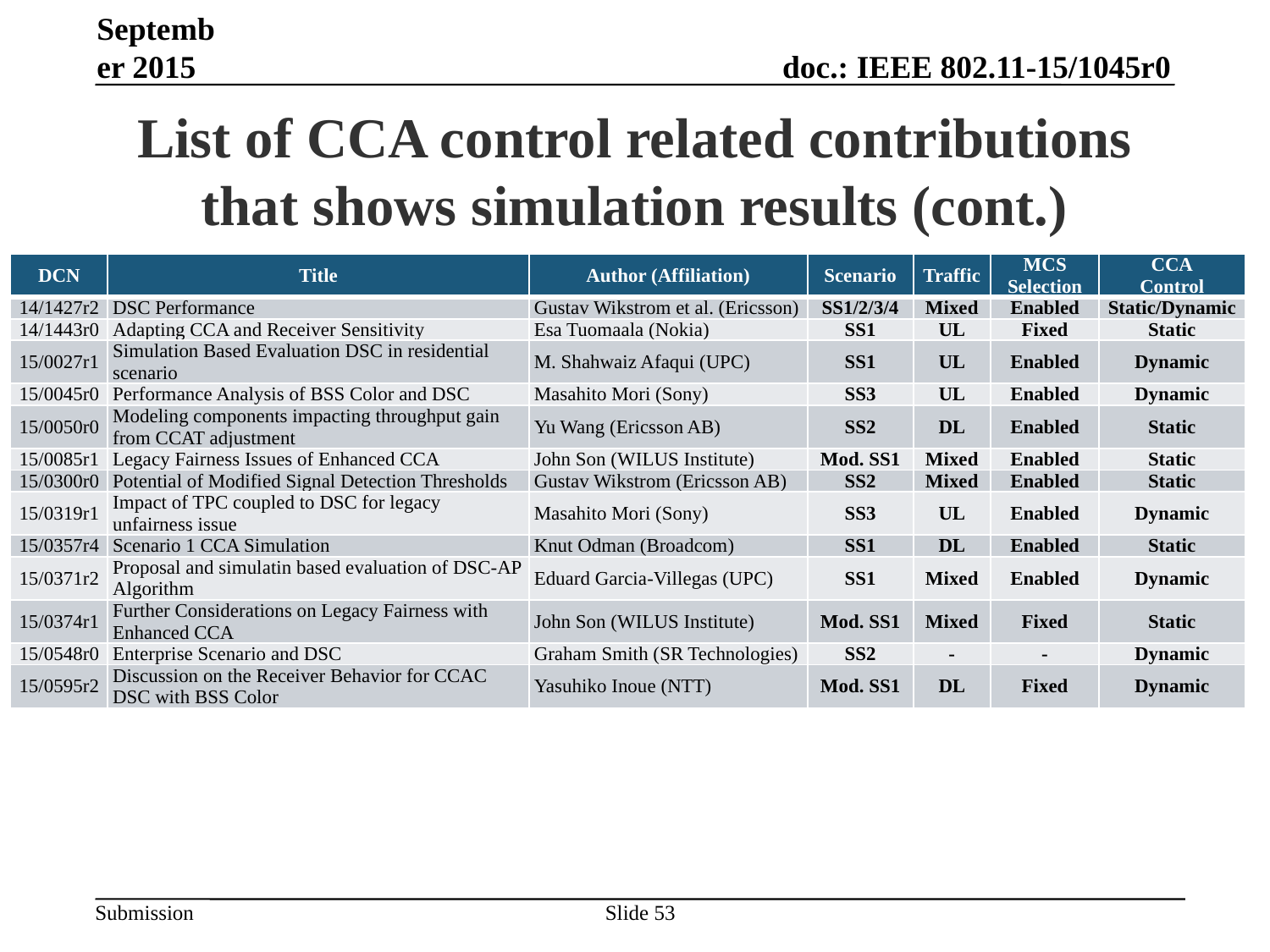

September 2015
# List of CCA control related contributions that shows simulation results (cont.)
| DCN | Title | Author (Affiliation) | Scenario | Traffic | MCS Selection | CCA Control |
| --- | --- | --- | --- | --- | --- | --- |
| 14/1427r2 | DSC Performance | Gustav Wikstrom et al. (Ericsson) | SS1/2/3/4 | Mixed | Enabled | Static/Dynamic |
| 14/1443r0 | Adapting CCA and Receiver Sensitivity | Esa Tuomaala (Nokia) | SS1 | UL | Fixed | Static |
| 15/0027r1 | Simulation Based Evaluation DSC in residential scenario | M. Shahwaiz Afaqui (UPC) | SS1 | UL | Enabled | Dynamic |
| 15/0045r0 | Performance Analysis of BSS Color and DSC | Masahito Mori (Sony) | SS3 | UL | Enabled | Dynamic |
| 15/0050r0 | Modeling components impacting throughput gain from CCAT adjustment | Yu Wang (Ericsson AB) | SS2 | DL | Enabled | Static |
| 15/0085r1 | Legacy Fairness Issues of Enhanced CCA | John Son (WILUS Institute) | Mod. SS1 | Mixed | Enabled | Static |
| 15/0300r0 | Potential of Modified Signal Detection Thresholds | Gustav Wikstrom (Ericsson AB) | SS2 | Mixed | Enabled | Static |
| 15/0319r1 | Impact of TPC coupled to DSC for legacy unfairness issue | Masahito Mori (Sony) | SS3 | UL | Enabled | Dynamic |
| 15/0357r4 | Scenario 1 CCA Simulation | Knut Odman (Broadcom) | SS1 | DL | Enabled | Static |
| 15/0371r2 | Proposal and simulatin based evaluation of DSC-AP Algorithm | Eduard Garcia-Villegas (UPC) | SS1 | Mixed | Enabled | Dynamic |
| 15/0374r1 | Further Considerations on Legacy Fairness with Enhanced CCA | John Son (WILUS Institute) | Mod. SS1 | Mixed | Fixed | Static |
| 15/0548r0 | Enterprise Scenario and DSC | Graham Smith (SR Technologies) | SS2 | - | - | Dynamic |
| 15/0595r2 | Discussion on the Receiver Behavior for CCAC DSC with BSS Color | Yasuhiko Inoue (NTT) | Mod. SS1 | DL | Fixed | Dynamic |
Slide 53
Takeshi Itagaki, Sony Corporation